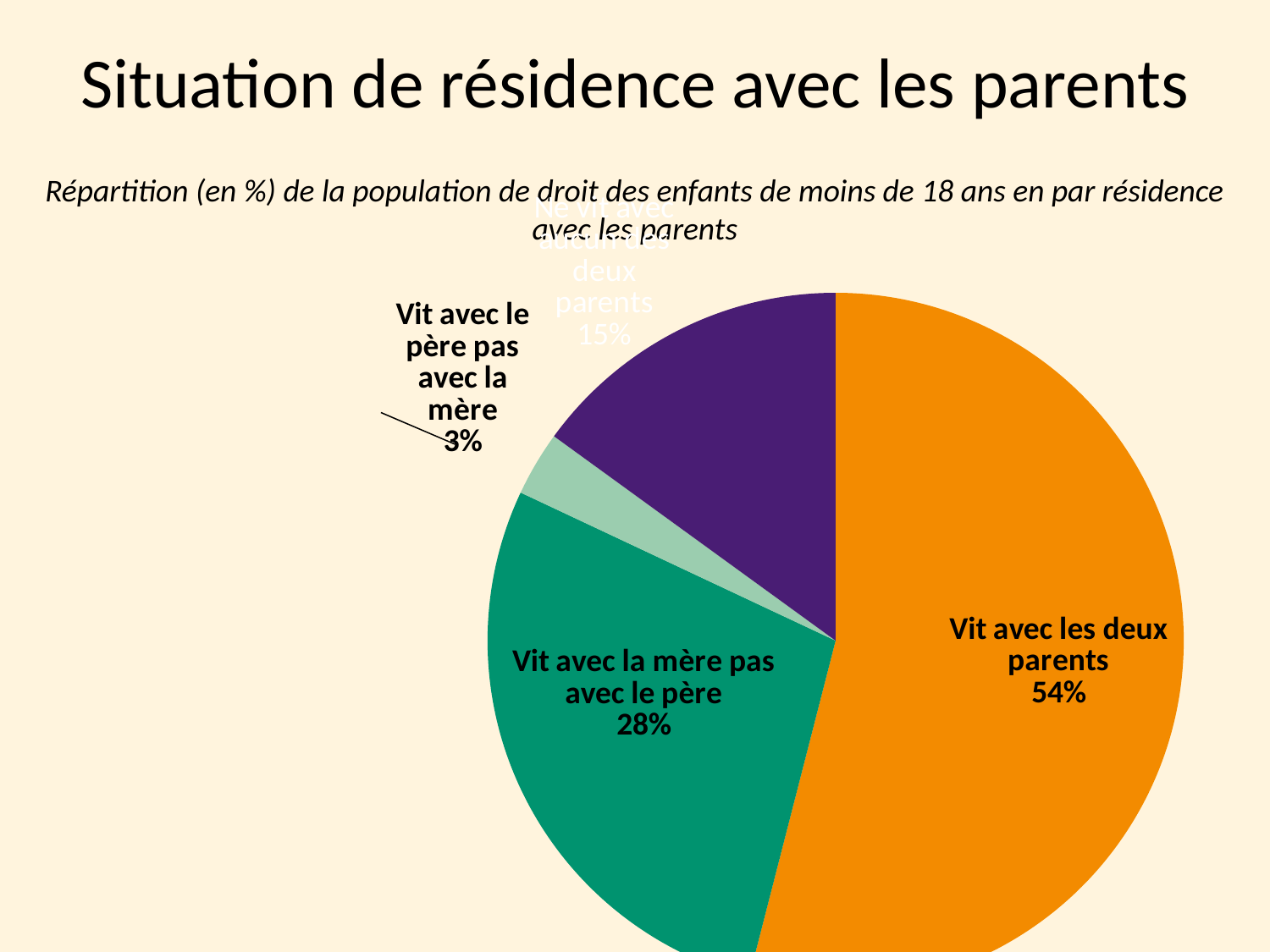

# Situation de résidence avec les parents
Répartition (en %) de la population de droit des enfants de moins de 18 ans en par résidence avec les parents

### Chart

| Category | Sales |
|---|---|
| Vit avec les deux parents | 54.0 |
| Vit avec la mère pas avec le père | 28.0 |
| Vit avec le père pas avec la mère | 3.0 |
| Ne vit avec aucun des deux parents | 15.0 |